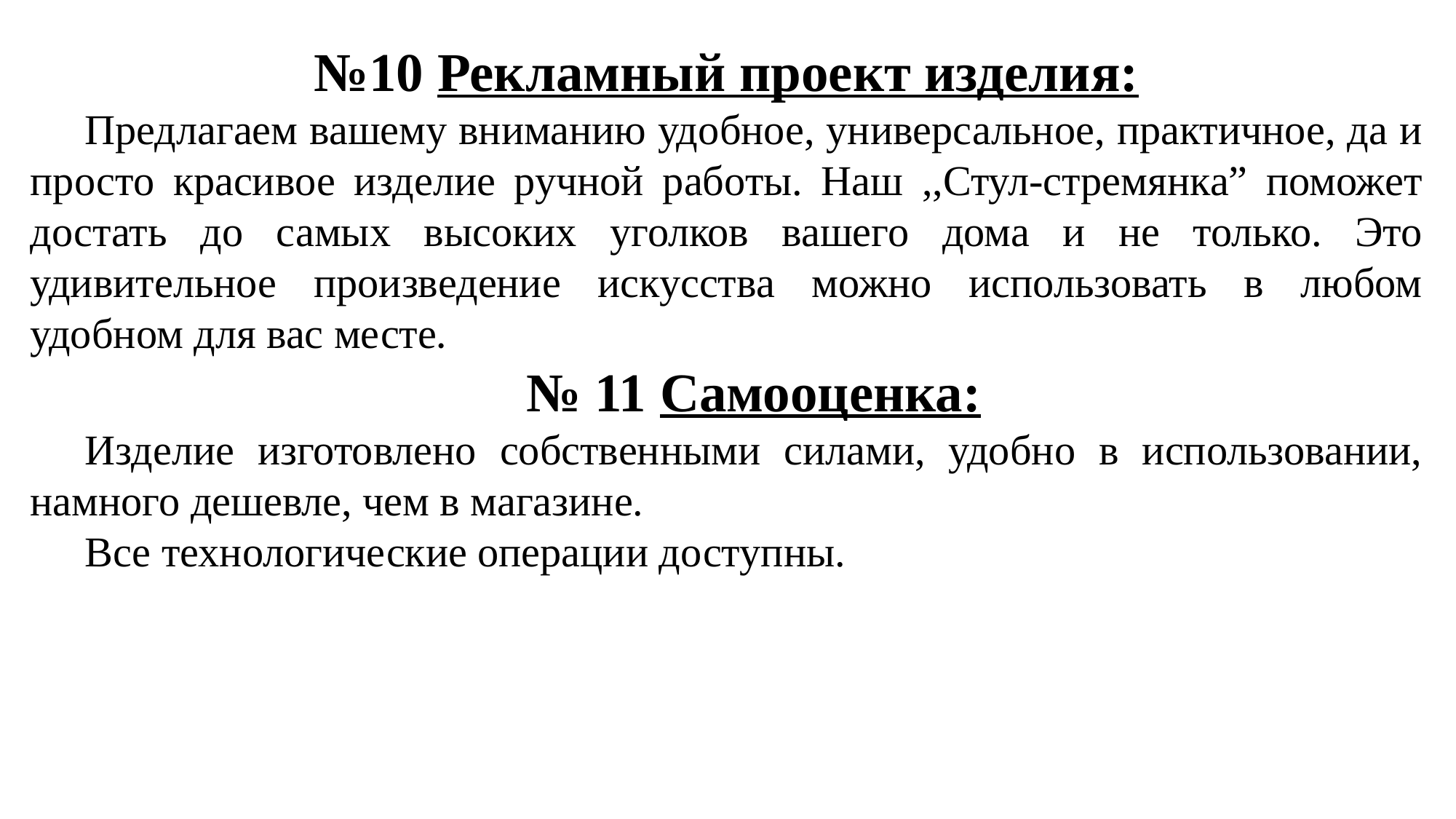

№10 Рекламный проект изделия:
Предлагаем вашему вниманию удобное, универсальное, практичное, да и просто красивое изделие ручной работы. Наш ,,Стул-стремянка” поможет достать до самых высоких уголков вашего дома и не только. Это удивительное произведение искусства можно использовать в любом удобном для вас месте.
№ 11 Самооценка:
Изделие изготовлено собственными силами, удобно в использовании, намного дешевле, чем в магазине.
Все технологические операции доступны.
#